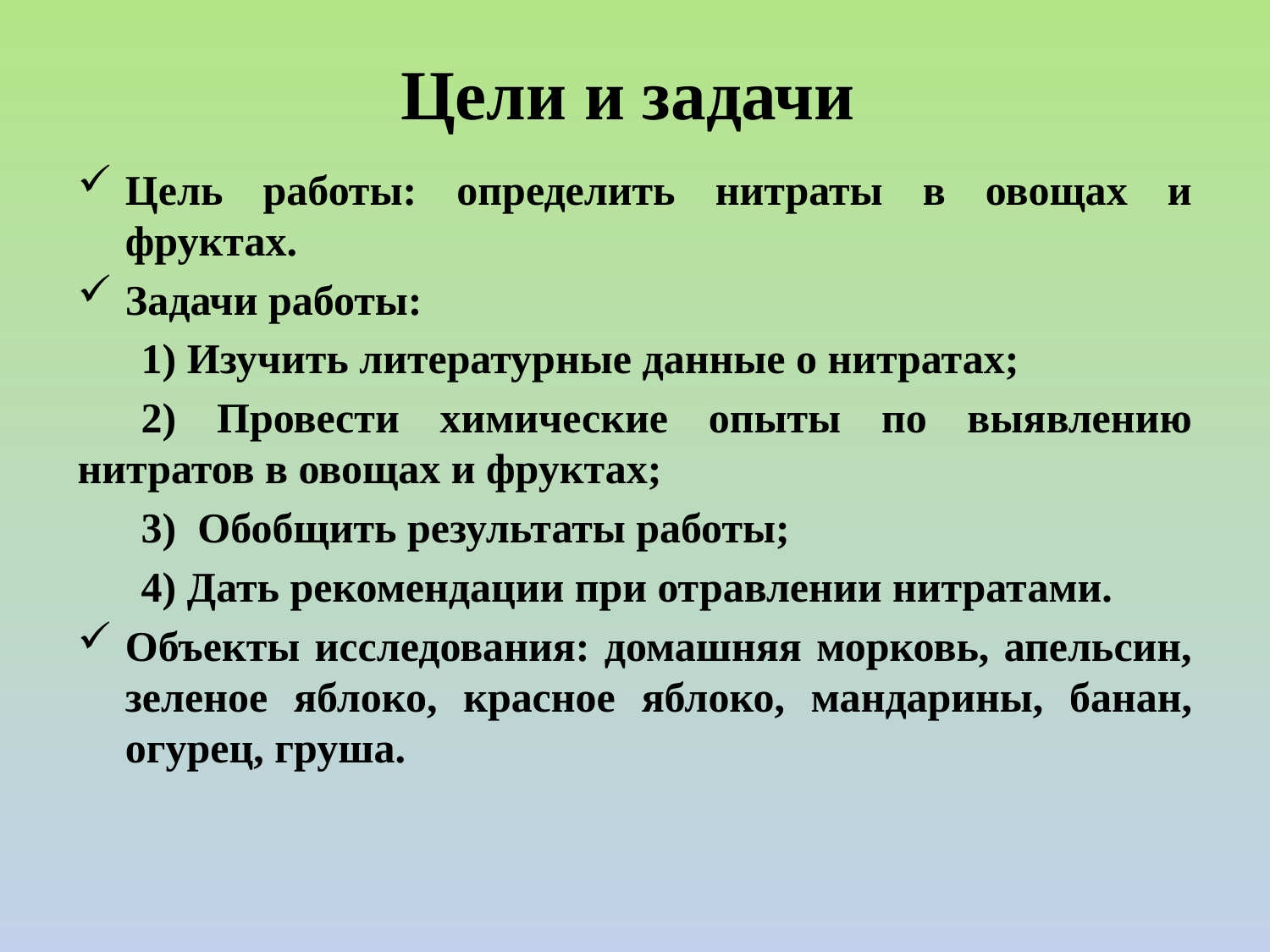

# Цели и задачи
Цель работы: определить нитраты в овощах и фруктах.
Задачи работы:
1) Изучить литературные данные о нитратах;
2) Провести химические опыты по выявлению нитратов в овощах и фруктах;
3)  Обобщить результаты работы;
4) Дать рекомендации при отравлении нитратами.
Объекты исследования: домашняя морковь, апельсин, зеленое яблоко, красное яблоко, мандарины, банан, огурец, груша.